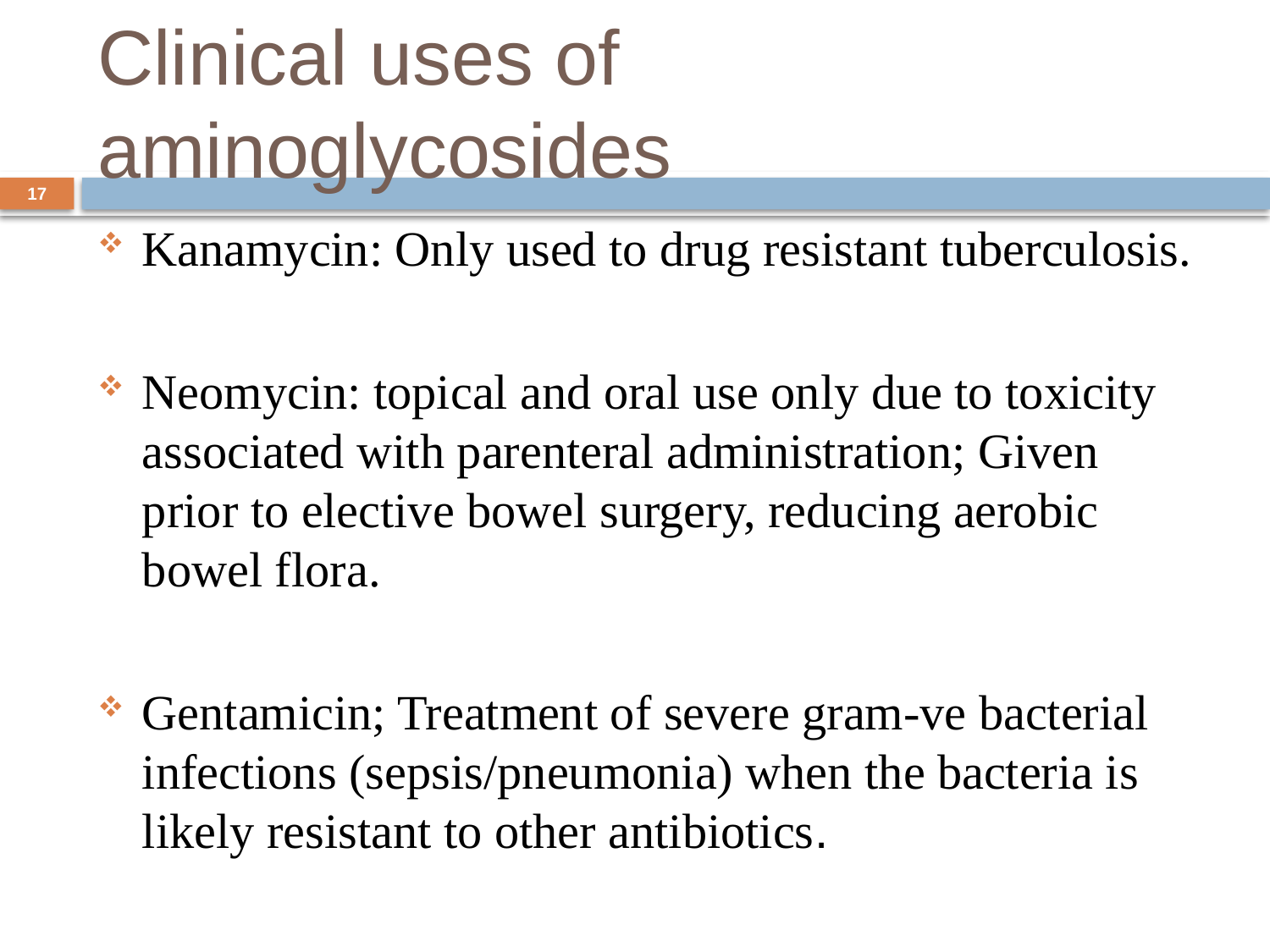

# Clinical uses of aminoglycosides
17
Kanamycin: Only used to drug resistant tuberculosis.

Neomycin: topical and oral use only due to toxicity associated with parenteral administration; Given prior to elective bowel surgery, reducing aerobic bowel flora.

Gentamicin; Treatment of severe gram-ve bacterial infections (sepsis/pneumonia) when the bacteria is likely resistant to other antibiotics.